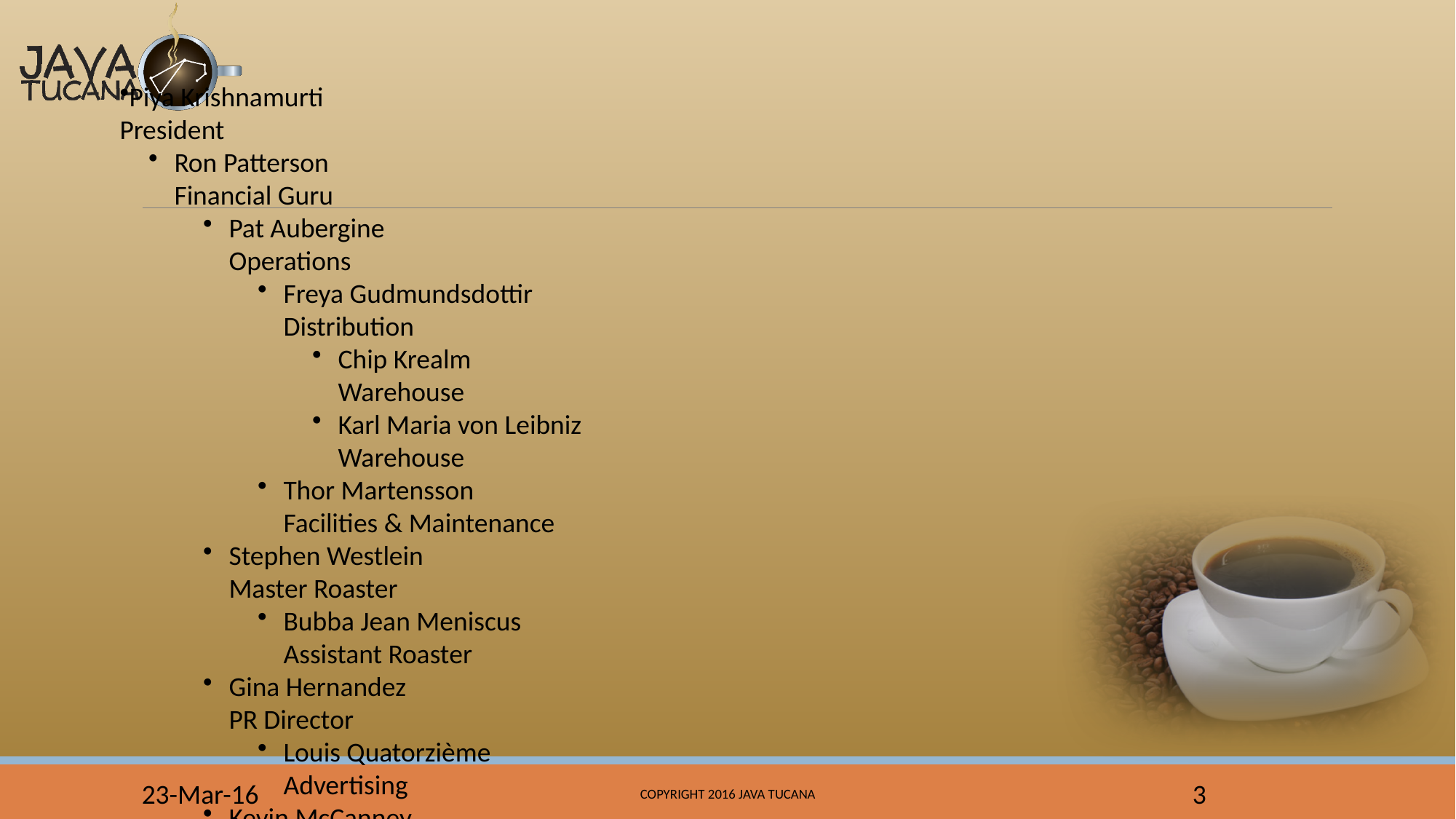

#
Piya Krishnamurti
President
Ron Patterson
Financial Guru
Pat Aubergine
Operations
Freya Gudmundsdottir
Distribution
Chip Krealm
Warehouse
Karl Maria von Leibniz
Warehouse
Thor Martensson
Facilities & Maintenance
Stephen Westlein
Master Roaster
Bubba Jean Meniscus
Assistant Roaster
Gina Hernandez
PR Director
Louis Quatorzième
Advertising
Kevin McCanney
Head of Sales
Rose Schiller
Eurozone
Kong Rui Bao
Australasia
Abena Woyelowo
Africa
Martine Frobischer
North America
Eduardo da Silva
South America

23-Mar-16
Copyright 2016 Java Tucana
3